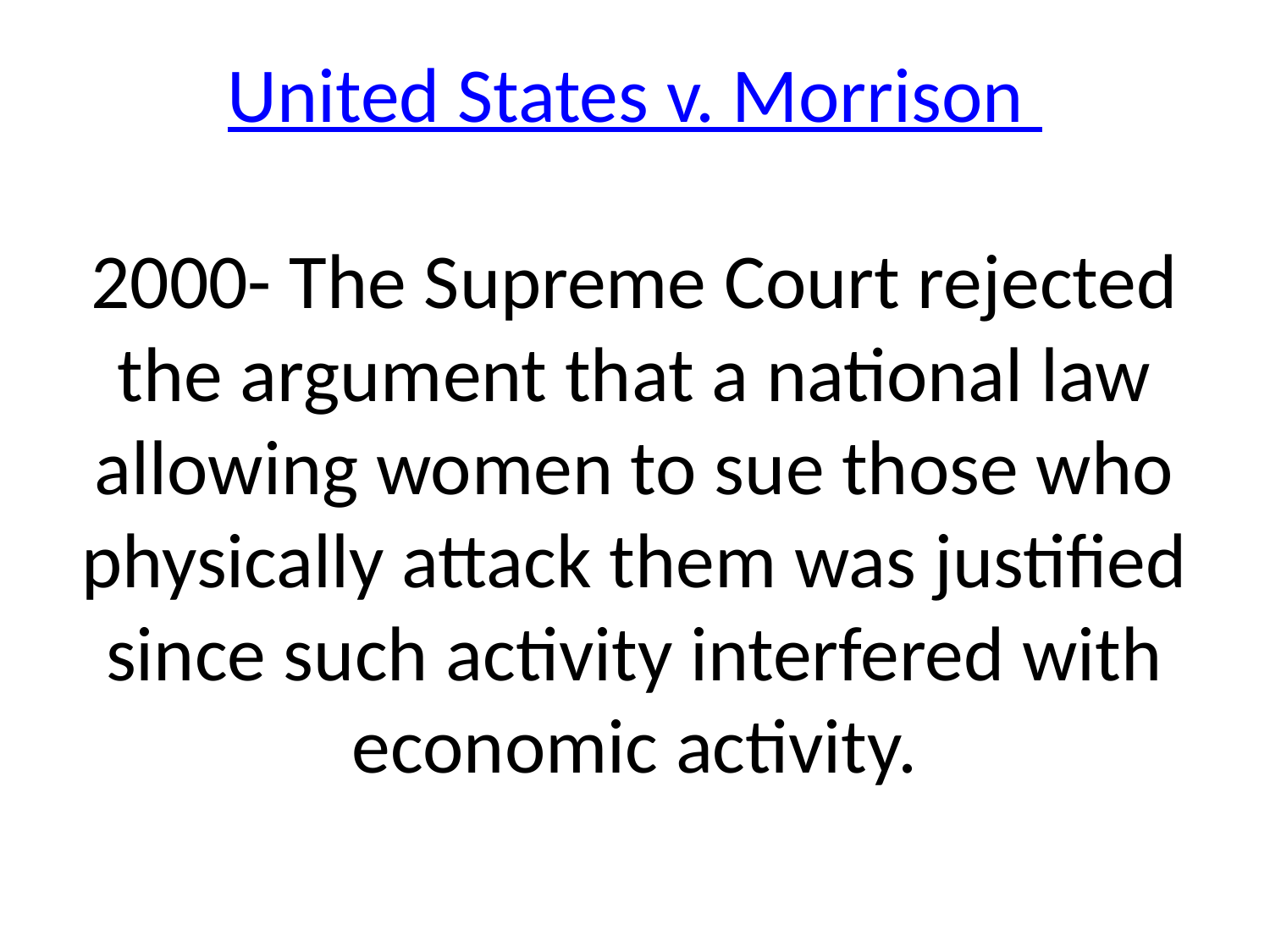

# United States v. Morrison 2000- The Supreme Court rejected the argument that a national law allowing women to sue those who physically attack them was justified since such activity interfered with economic activity.